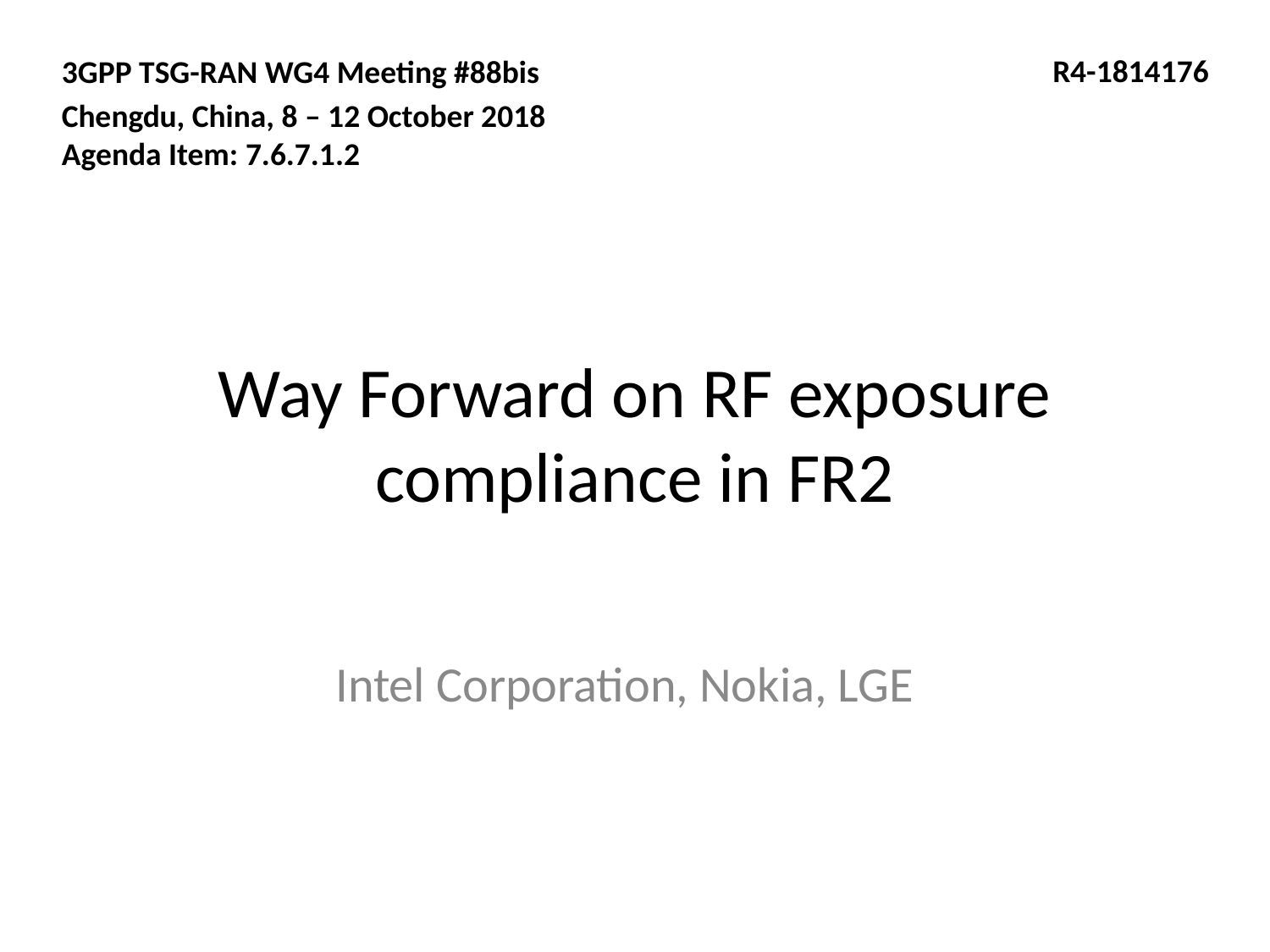

3GPP TSG-RAN WG4 Meeting #88bis
Chengdu, China, 8 – 12 October 2018
Agenda Item: 7.6.7.1.2
R4-1814176
# Way Forward on RF exposure compliance in FR2
Intel Corporation, Nokia, LGE